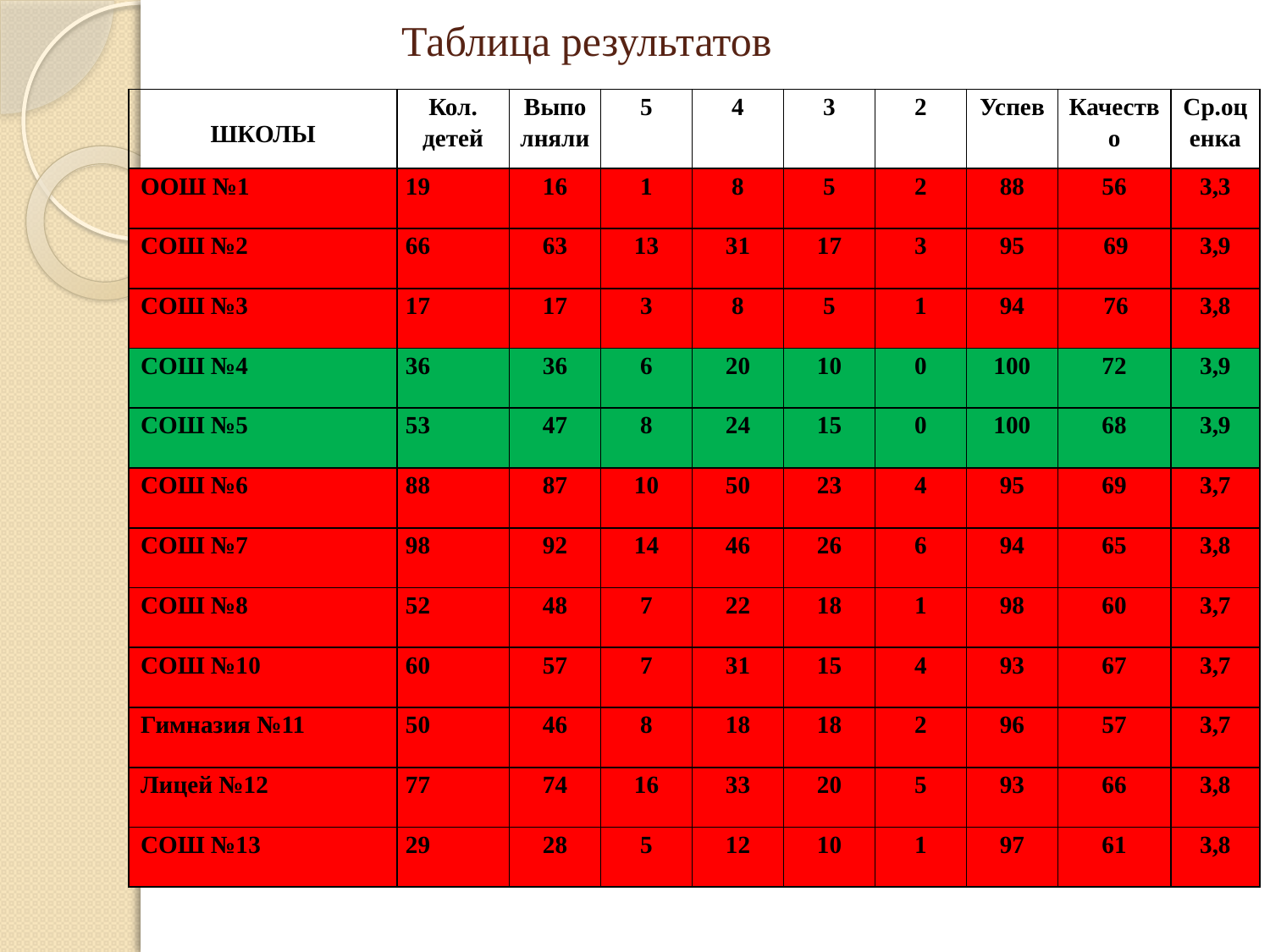

# Таблица результатов
| ШКОЛЫ | Кол. детей | Выполняли | 5 | 4 | 3 | 2 | Успев | Качество | Ср.оценка |
| --- | --- | --- | --- | --- | --- | --- | --- | --- | --- |
| ООШ №1 | 19 | 16 | 1 | 8 | 5 | 2 | 88 | 56 | 3,3 |
| СОШ №2 | 66 | 63 | 13 | 31 | 17 | 3 | 95 | 69 | 3,9 |
| СОШ №3 | 17 | 17 | 3 | 8 | 5 | 1 | 94 | 76 | 3,8 |
| СОШ №4 | 36 | 36 | 6 | 20 | 10 | 0 | 100 | 72 | 3,9 |
| СОШ №5 | 53 | 47 | 8 | 24 | 15 | 0 | 100 | 68 | 3,9 |
| СОШ №6 | 88 | 87 | 10 | 50 | 23 | 4 | 95 | 69 | 3,7 |
| СОШ №7 | 98 | 92 | 14 | 46 | 26 | 6 | 94 | 65 | 3,8 |
| СОШ №8 | 52 | 48 | 7 | 22 | 18 | 1 | 98 | 60 | 3,7 |
| СОШ №10 | 60 | 57 | 7 | 31 | 15 | 4 | 93 | 67 | 3,7 |
| Гимназия №11 | 50 | 46 | 8 | 18 | 18 | 2 | 96 | 57 | 3,7 |
| Лицей №12 | 77 | 74 | 16 | 33 | 20 | 5 | 93 | 66 | 3,8 |
| СОШ №13 | 29 | 28 | 5 | 12 | 10 | 1 | 97 | 61 | 3,8 |